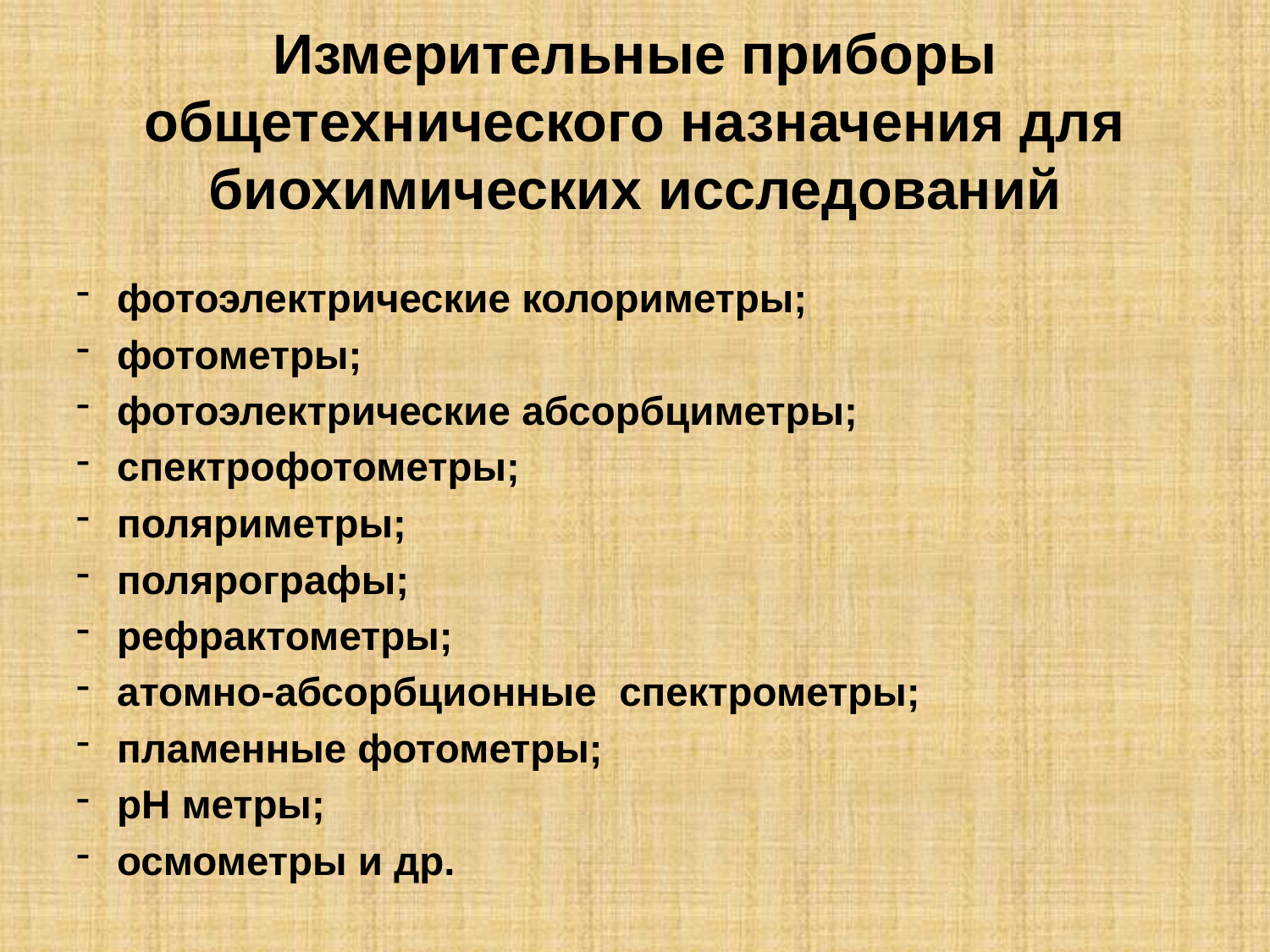

# Измерительные приборы общетехнического назначения для биохимических исследований
фотоэлектрические колориметры;
фотометры;
фотоэлектрические абсорбциметры;
спектрофотометры;
поляриметры;
полярографы;
рефрактометры;
атомно-абсорбционные  спектрометры;
пламенные фотометры;
рН метры;
осмометры и др.